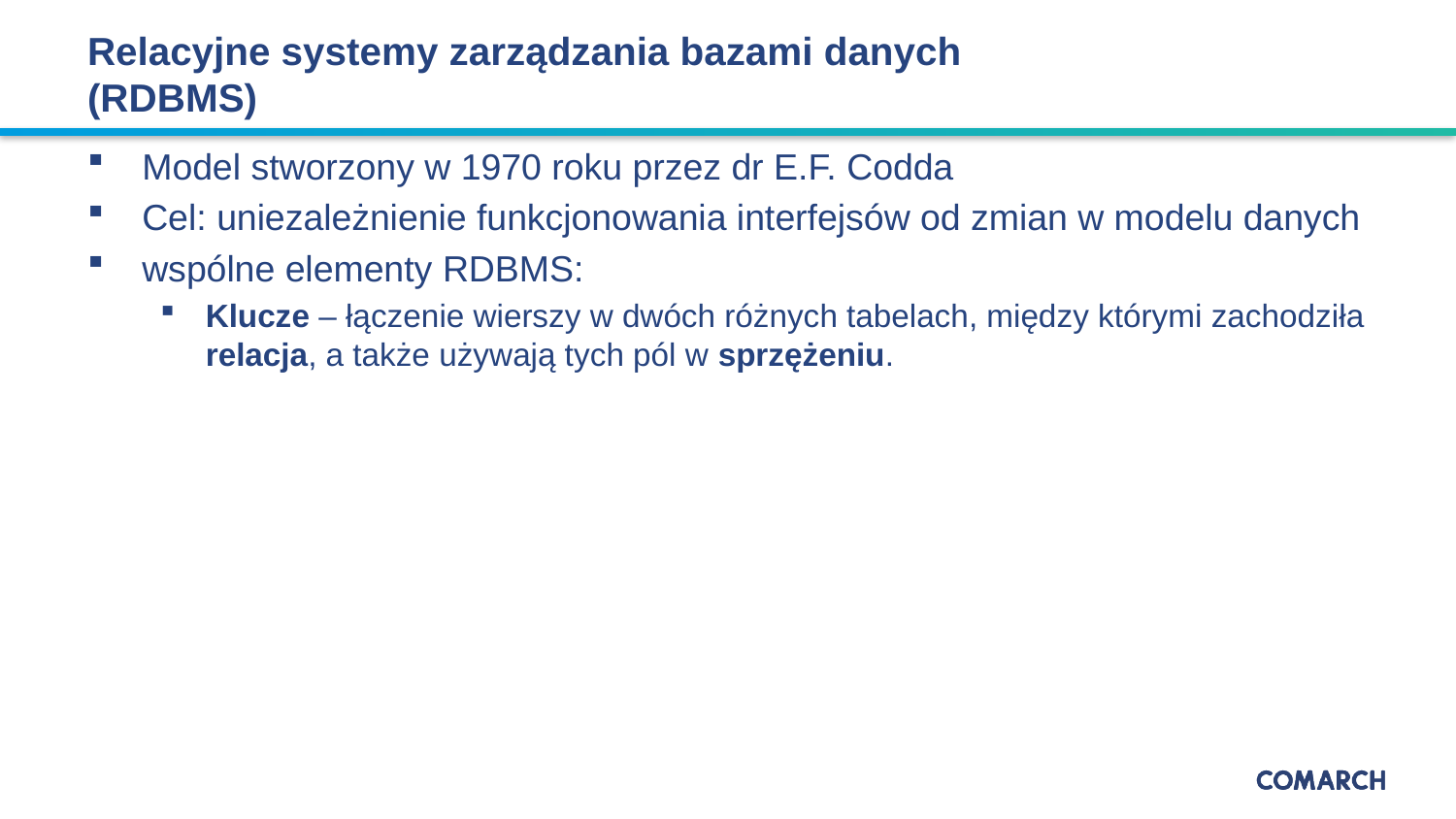

# Relacyjne systemy zarządzania bazami danych (RDBMS)
Model stworzony w 1970 roku przez dr E.F. Codda
Cel: uniezależnienie funkcjonowania interfejsów od zmian w modelu danych
wspólne elementy RDBMS:
Klucze – łączenie wierszy w dwóch różnych tabelach, między którymi zachodziła relacja, a także używają tych pól w sprzężeniu.